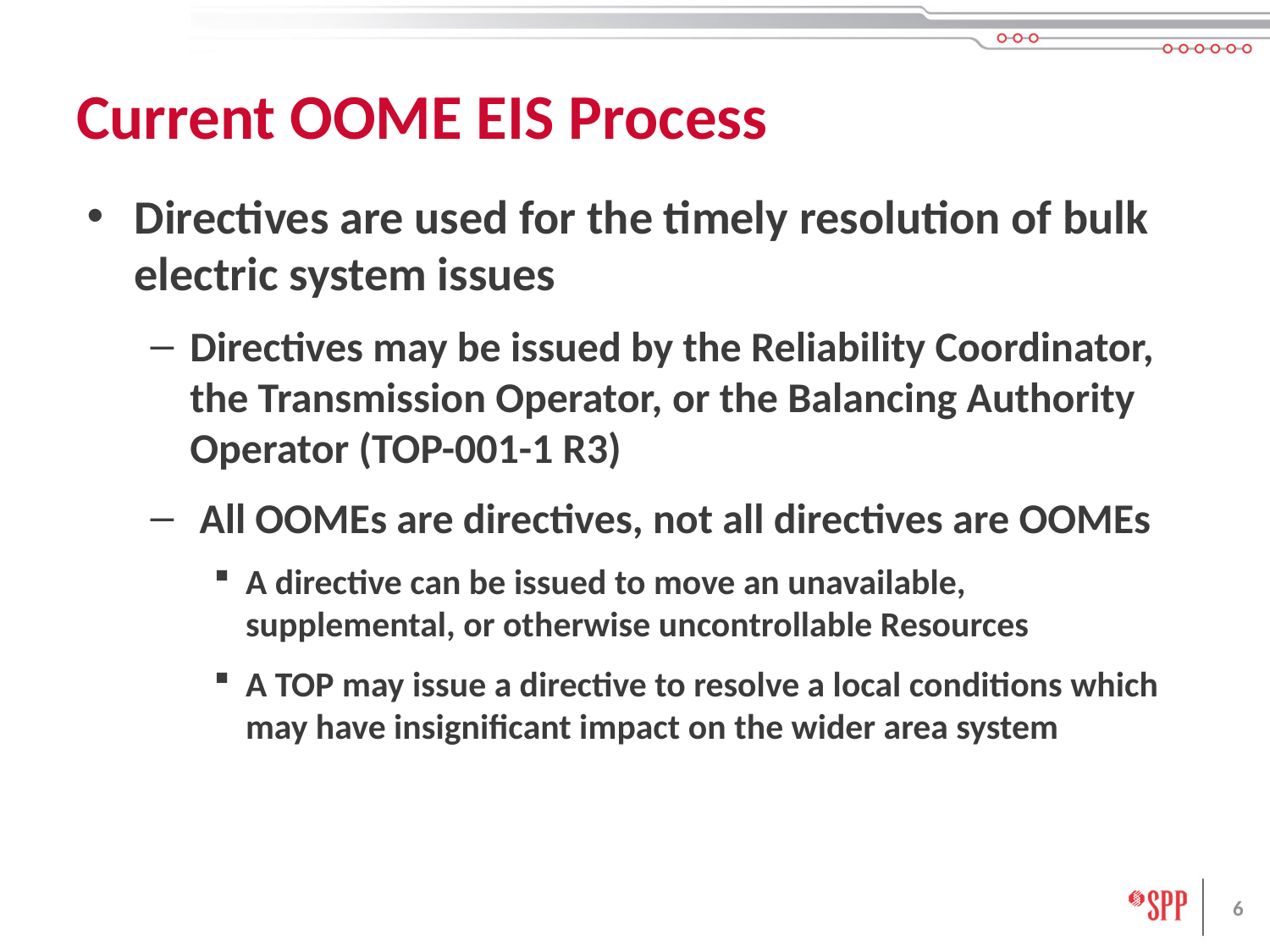

# Current OOME EIS Process
Directives are used for the timely resolution of bulk electric system issues
Directives may be issued by the Reliability Coordinator, the Transmission Operator, or the Balancing Authority Operator (TOP-001-1 R3)
 All OOMEs are directives, not all directives are OOMEs
A directive can be issued to move an unavailable, supplemental, or otherwise uncontrollable Resources
A TOP may issue a directive to resolve a local conditions which may have insignificant impact on the wider area system

6